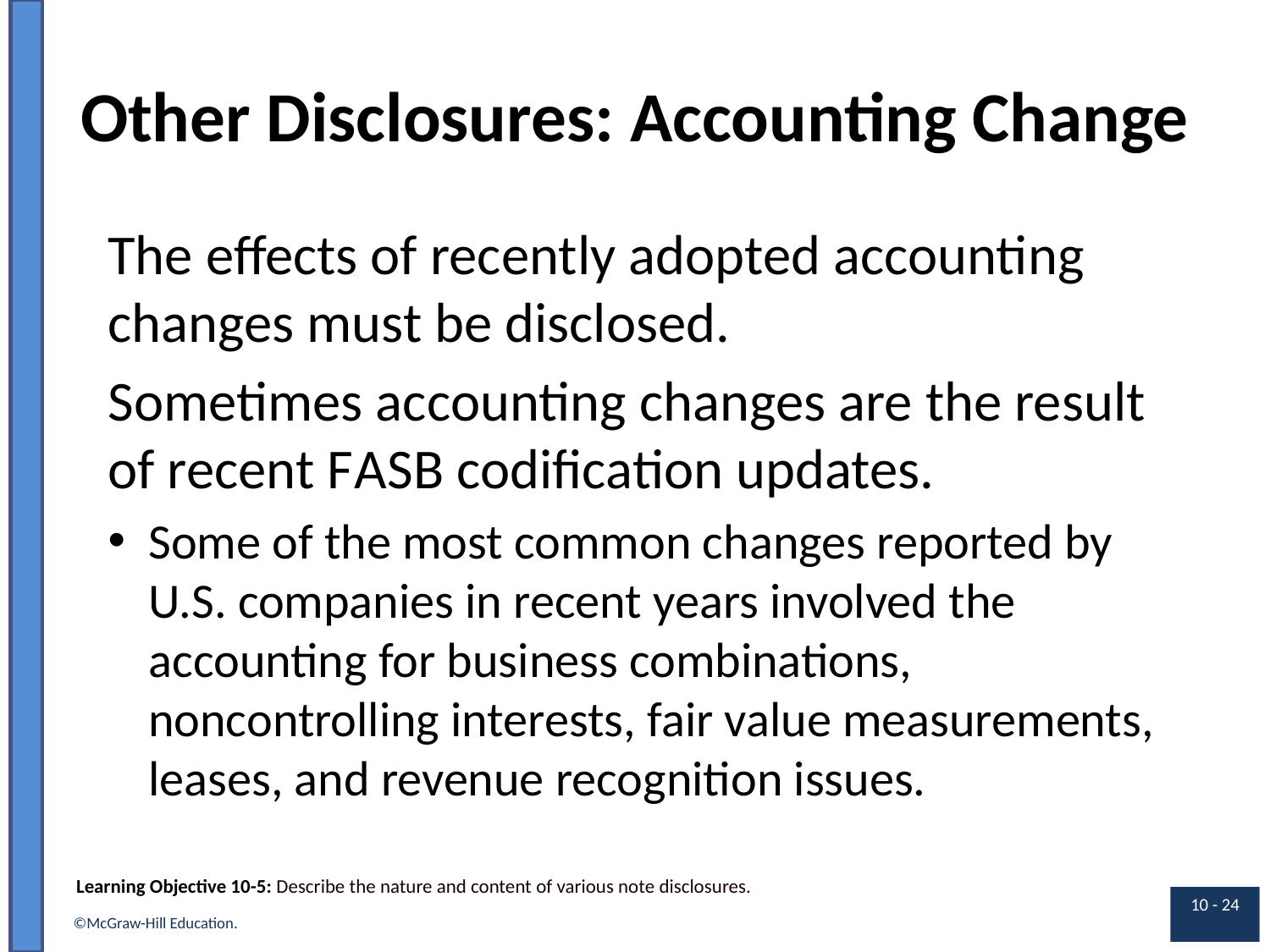

# Other Disclosures: Accounting Change
The effects of recently adopted accounting changes must be disclosed.
Sometimes accounting changes are the result of recent F A S B codification updates.
Some of the most common changes reported by U.S. companies in recent years involved the accounting for business combinations, noncontrolling interests, fair value measurements, leases, and revenue recognition issues.
Learning Objective 10-5: Describe the nature and content of various note disclosures.